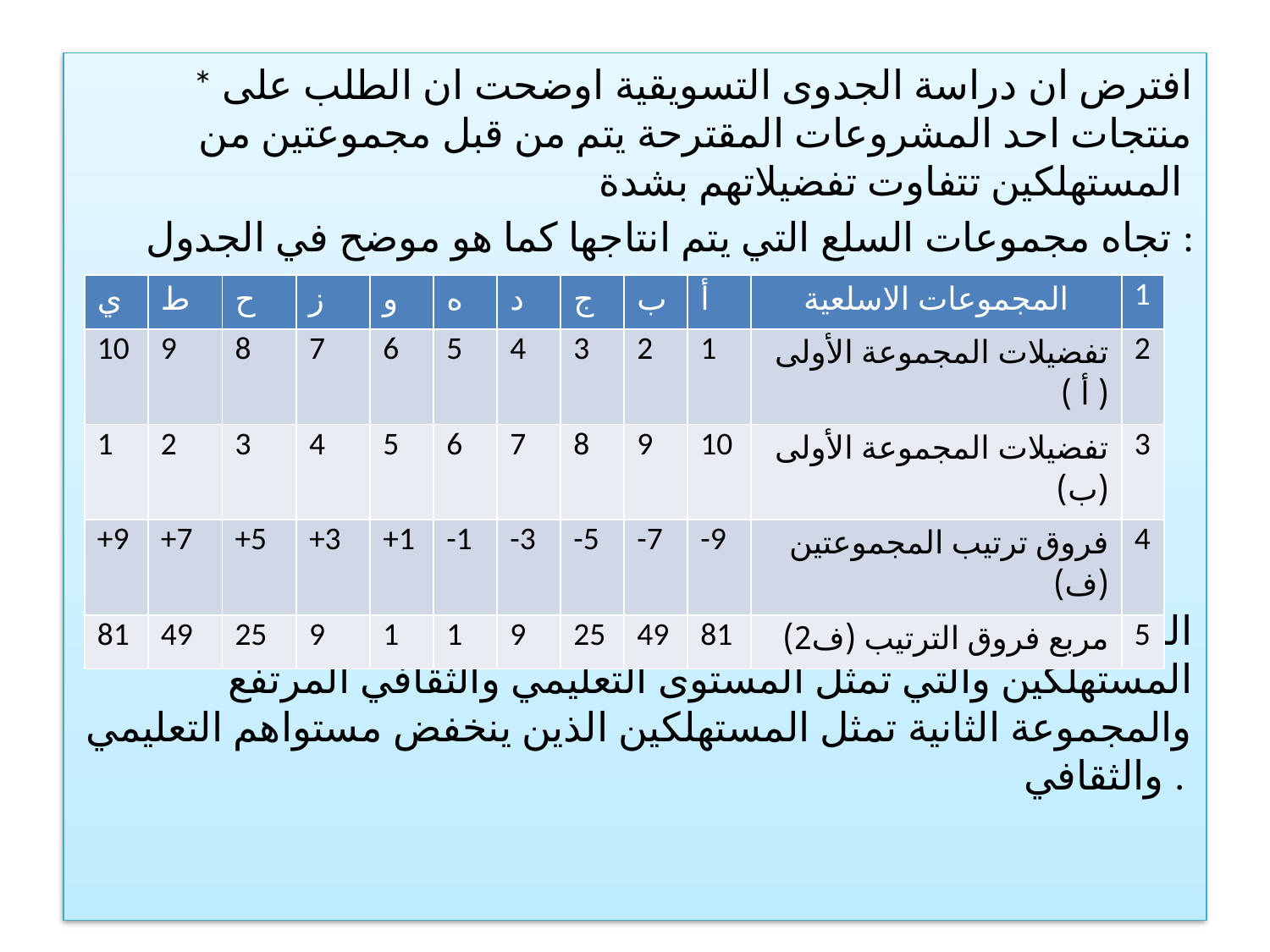

* افترض ان دراسة الجدوى التسويقية اوضحت ان الطلب على منتجات احد المشروعات المقترحة يتم من قبل مجموعتين من المستهلكين تتفاوت تفضيلاتهم بشدة
تجاه مجموعات السلع التي يتم انتاجها كما هو موضح في الجدول :

المطلوب حساب معامل الإرتباط الرتبي بين المجموعة الأولى من المستهلكين والتي تمثل المستوى التعليمي والثقافي المرتفع والمجموعة الثانية تمثل المستهلكين الذين ينخفض مستواهم التعليمي والثقافي .

| ي | ط | ح | ز | و | ه | د | ج | ب | أ | المجموعات الاسلعية | 1 |
| --- | --- | --- | --- | --- | --- | --- | --- | --- | --- | --- | --- |
| 10 | 9 | 8 | 7 | 6 | 5 | 4 | 3 | 2 | 1 | تفضيلات المجموعة الأولى ( أ ) | 2 |
| 1 | 2 | 3 | 4 | 5 | 6 | 7 | 8 | 9 | 10 | تفضيلات المجموعة الأولى (ب) | 3 |
| +9 | +7 | +5 | +3 | +1 | -1 | -3 | -5 | -7 | -9 | فروق ترتيب المجموعتين (ف) | 4 |
| 81 | 49 | 25 | 9 | 1 | 1 | 9 | 25 | 49 | 81 | مربع فروق الترتيب (ف2) | 5 |